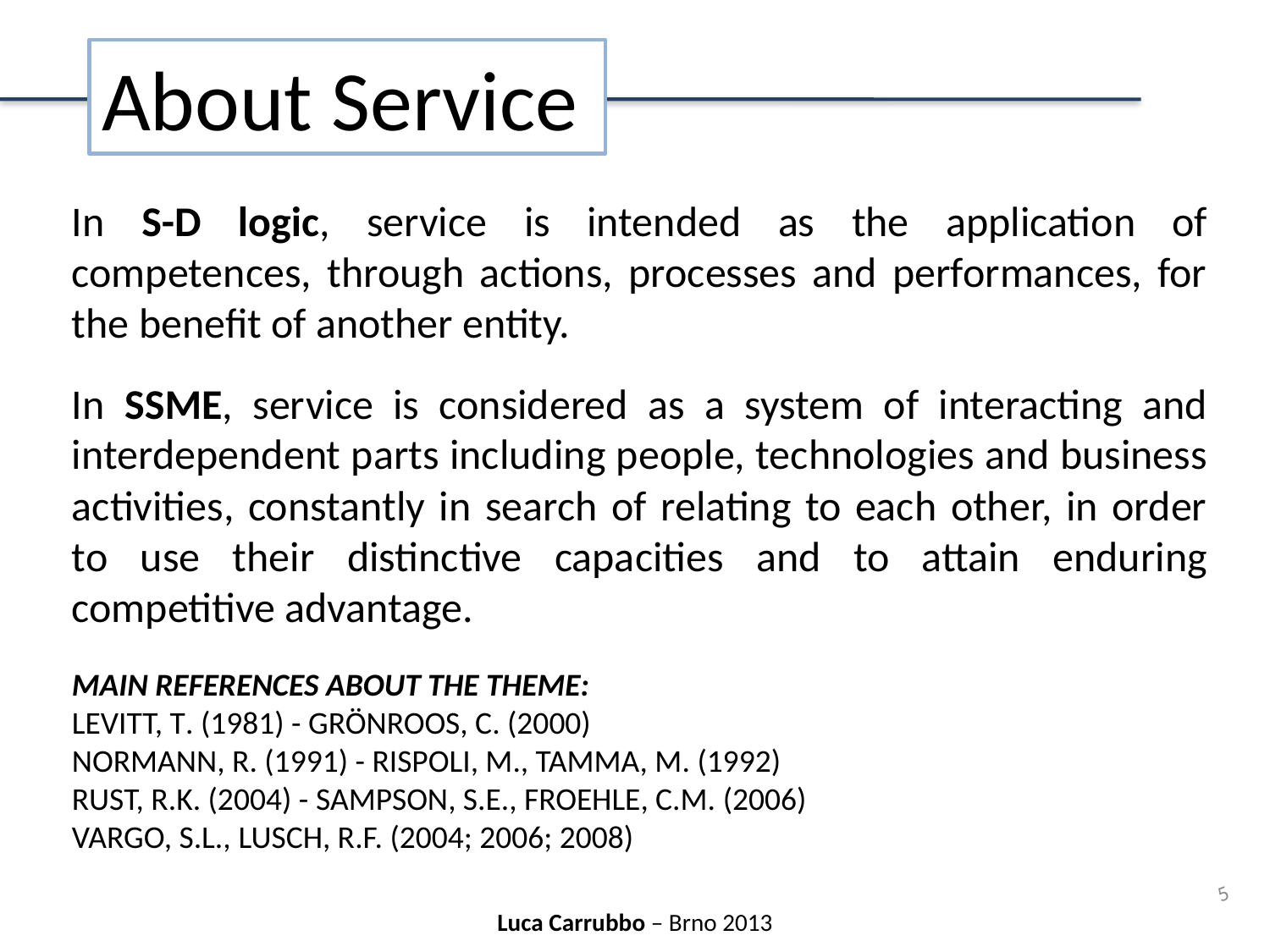

About Service
In S-D logic, service is intended as the application of competences, through actions, processes and performances, for the benefit of another entity.

In SSME, service is considered as a system of interacting and interdependent parts including people, technologies and business activities, constantly in search of relating to each other, in order to use their distinctive capacities and to attain enduring competitive advantage.

Main References about the theme:
Levitt, T. (1981) - Grönroos, C. (2000)
Normann, R. (1991) - Rispoli, M., Tamma, M. (1992)
Rust, R.K. (2004) - Sampson, S.E., Froehle, C.M. (2006)
Vargo, S.L., Lusch, R.F. (2004; 2006; 2008)
5